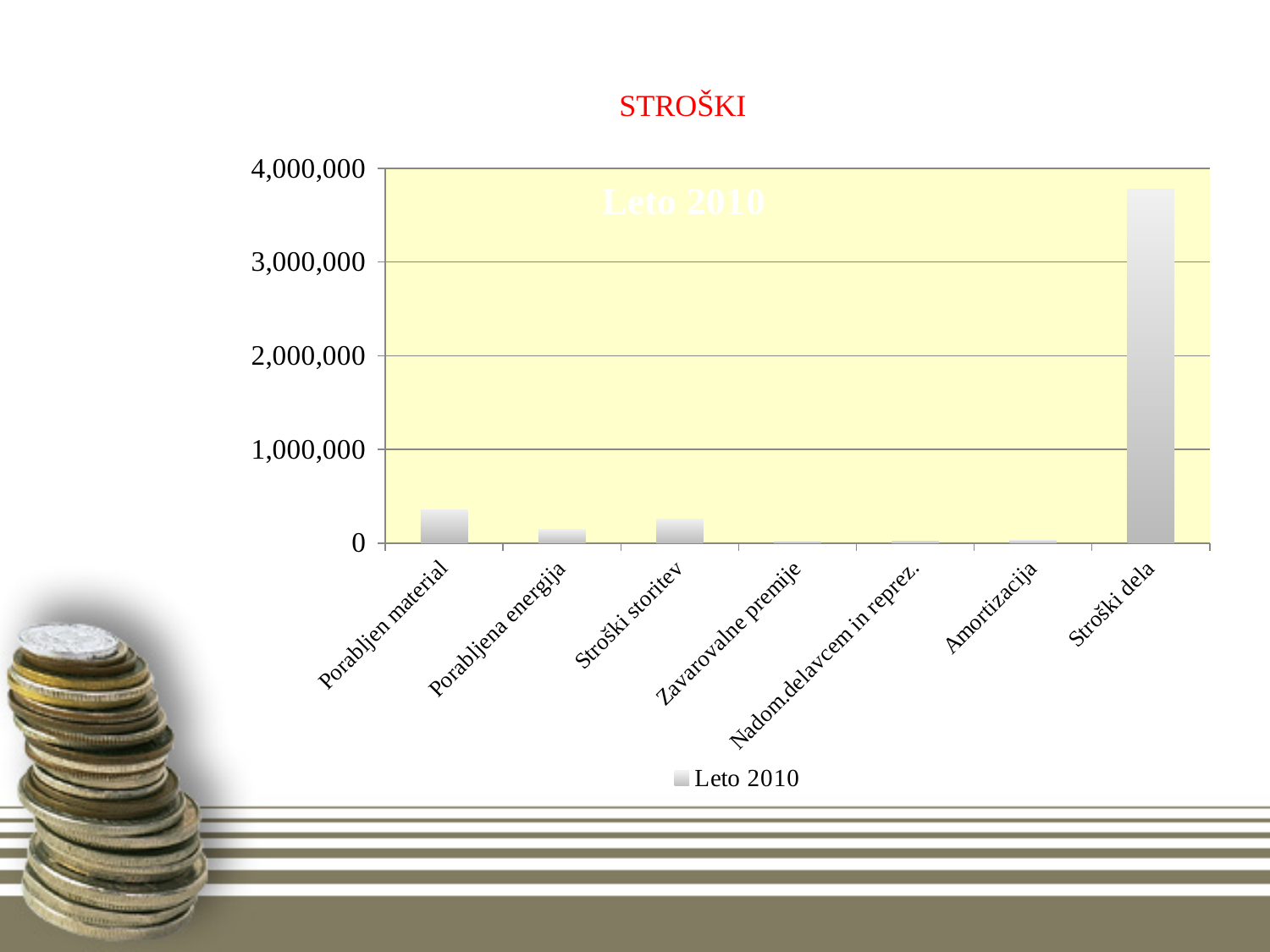

# STROŠKI

### Chart:

| Category | Leto 2010 |
|---|---|
| Porabljen material | 358659.4200000001 |
| Porabljena energija | 149188.28 |
| Stroški storitev | 259226.33 |
| Zavarovalne premije | 15015.859999999995 |
| Nadom.delavcem in reprez. | 20688.07 |
| Amortizacija | 25397.75 |
| Stroški dela | 3776602.96 |